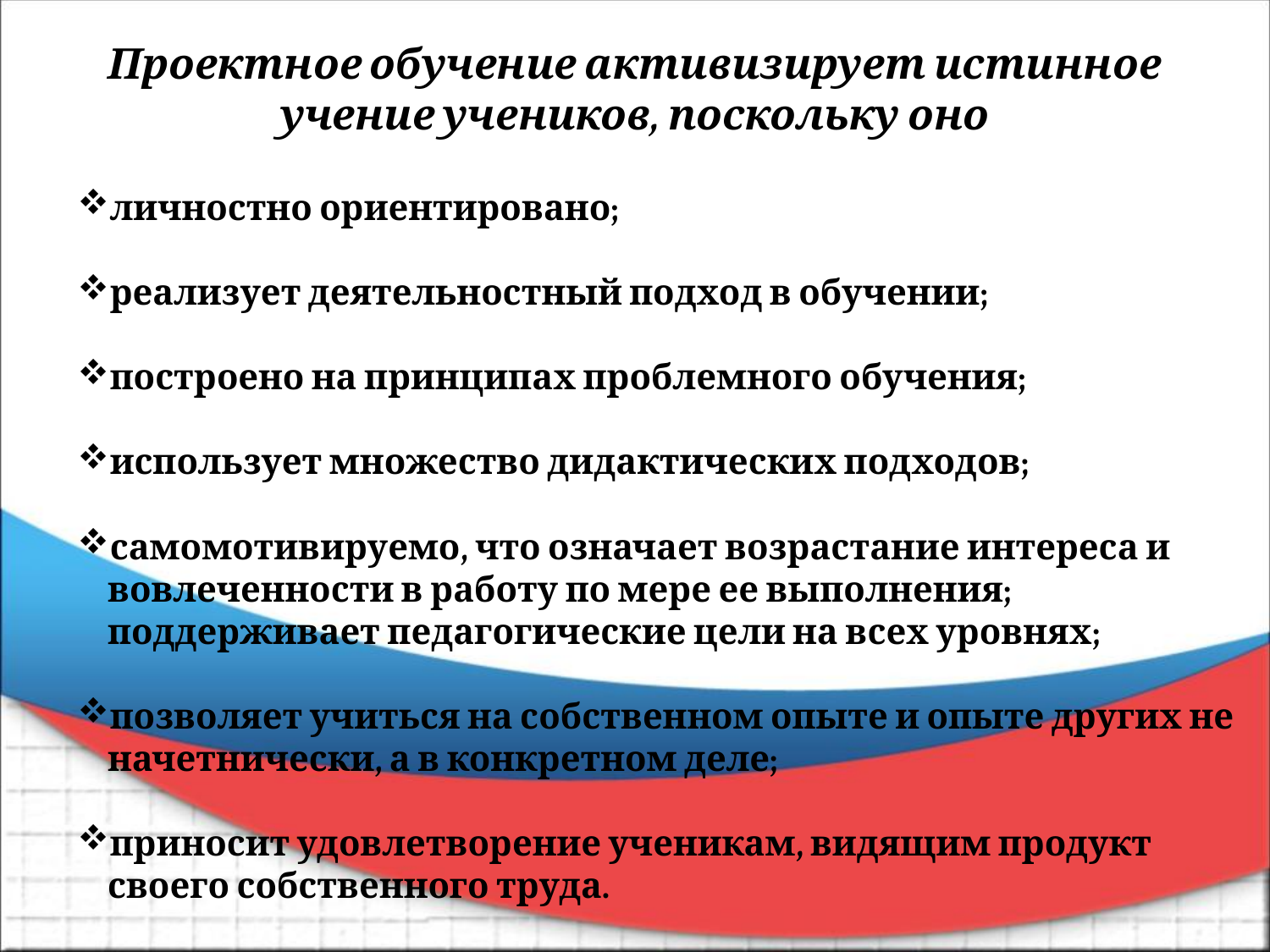

# Проектное обучение активизирует истинное учение учеников, поскольку оно

личностно ориентировано;

реализует деятельностный подход в обучении;

построено на принципах проблемного обучения;

использует множество дидактических подходов;

самомотивируемо, что означает возрастание интереса и вовлеченности в работу по мере ее выполнения;   поддерживает педагогические цели на всех уровнях;

позволяет учиться на собственном опыте и опыте других не начетнически, а в конкретном деле;

приносит удовлетворение ученикам, видящим продукт своего собственного труда.